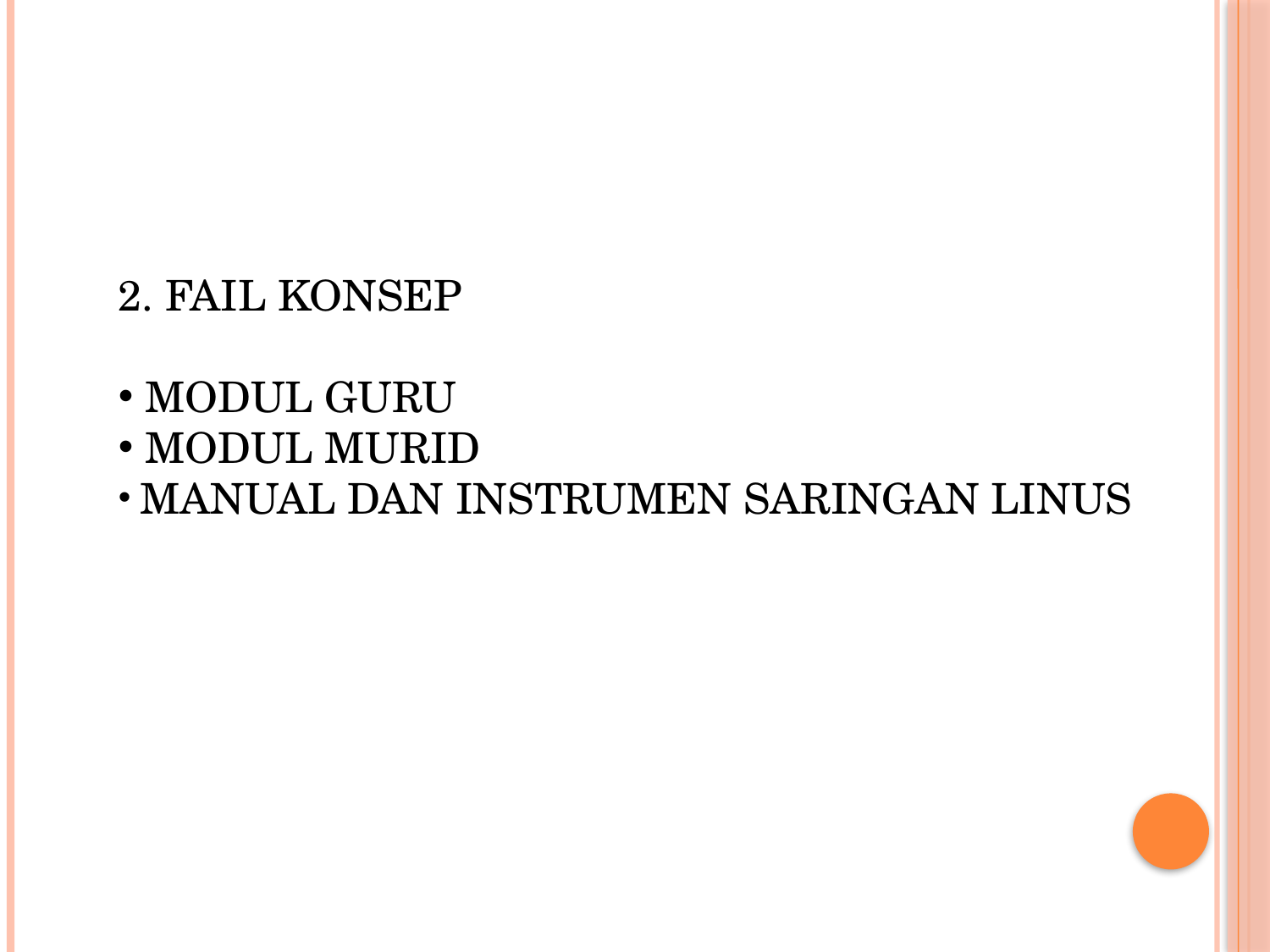

2. Fail konsep

 Modul Guru
 Modul Murid
 Manual dan Instrumen saringan linus